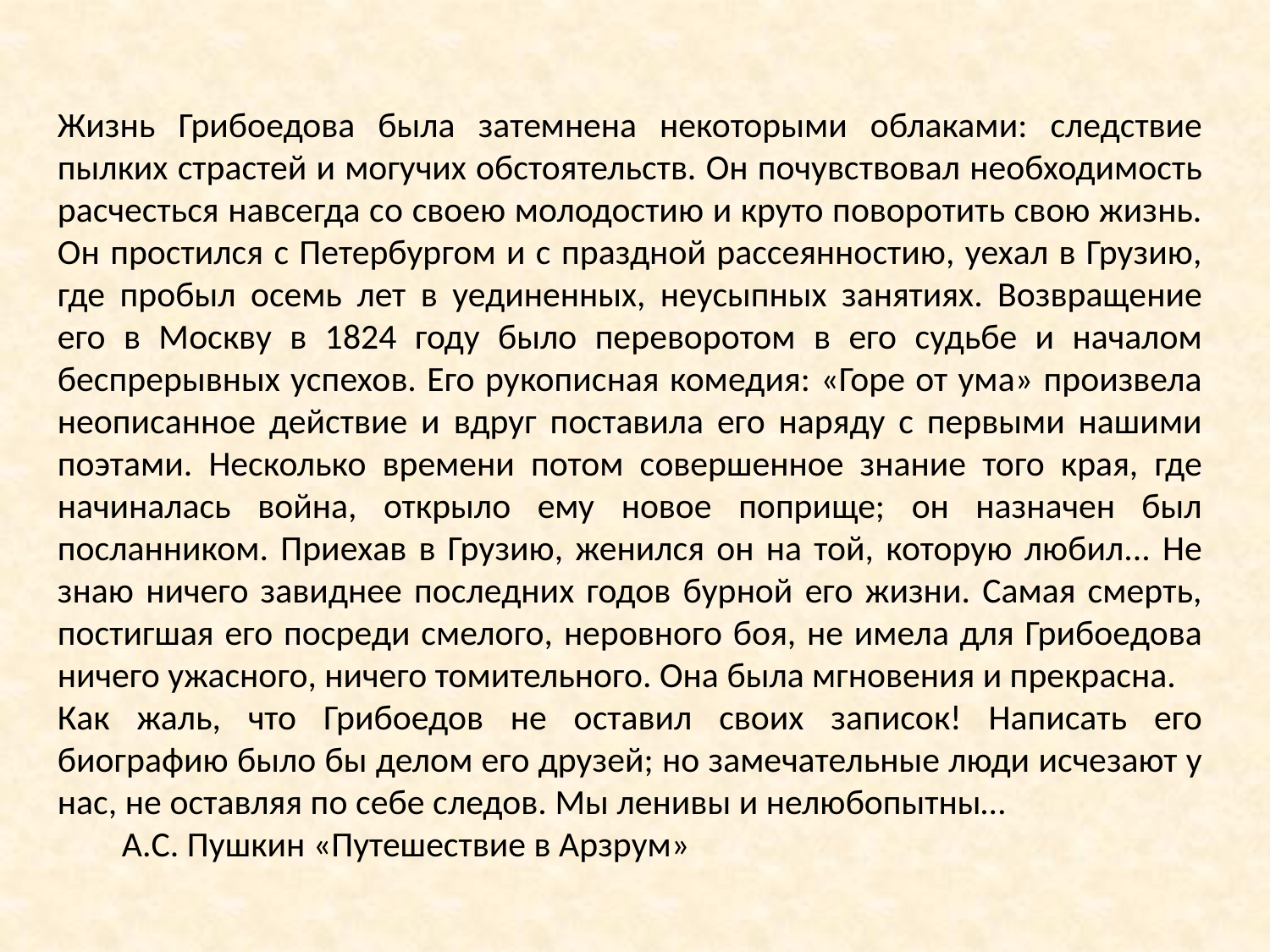

Жизнь Грибоедова была затемнена некоторыми облаками: следствие пылких страстей и могучих обстоятельств. Он почувствовал необходимость расчесться навсегда со своею молодостию и круто поворотить свою жизнь. Он простился с Петербургом и с праздной рассеянностию, уехал в Грузию, где пробыл осемь лет в уединенных, неусыпных занятиях. Возвращение его в Москву в 1824 году было переворотом в его судьбе и началом беспрерывных успехов. Его рукописная комедия: «Горе от ума» произвела неописанное действие и вдруг поставила его наряду с первыми нашими поэтами. Несколько времени потом совершенное знание того края, где начиналась война, открыло ему новое поприще; он назначен был посланником. Приехав в Грузию, женился он на той, которую любил... Не знаю ничего завиднее последних годов бурной его жизни. Самая смерть, постигшая его посреди смелого, неровного боя, не имела для Грибоедова ничего ужасного, ничего томительного. Она была мгновения и прекрасна.
Как жаль, что Грибоедов не оставил своих записок! Написать его биографию было бы делом его друзей; но замечательные люди исчезают у нас, не оставляя по себе следов. Мы ленивы и нелюбопытны…                                 А.С. Пушкин «Путешествие в Арзрум»